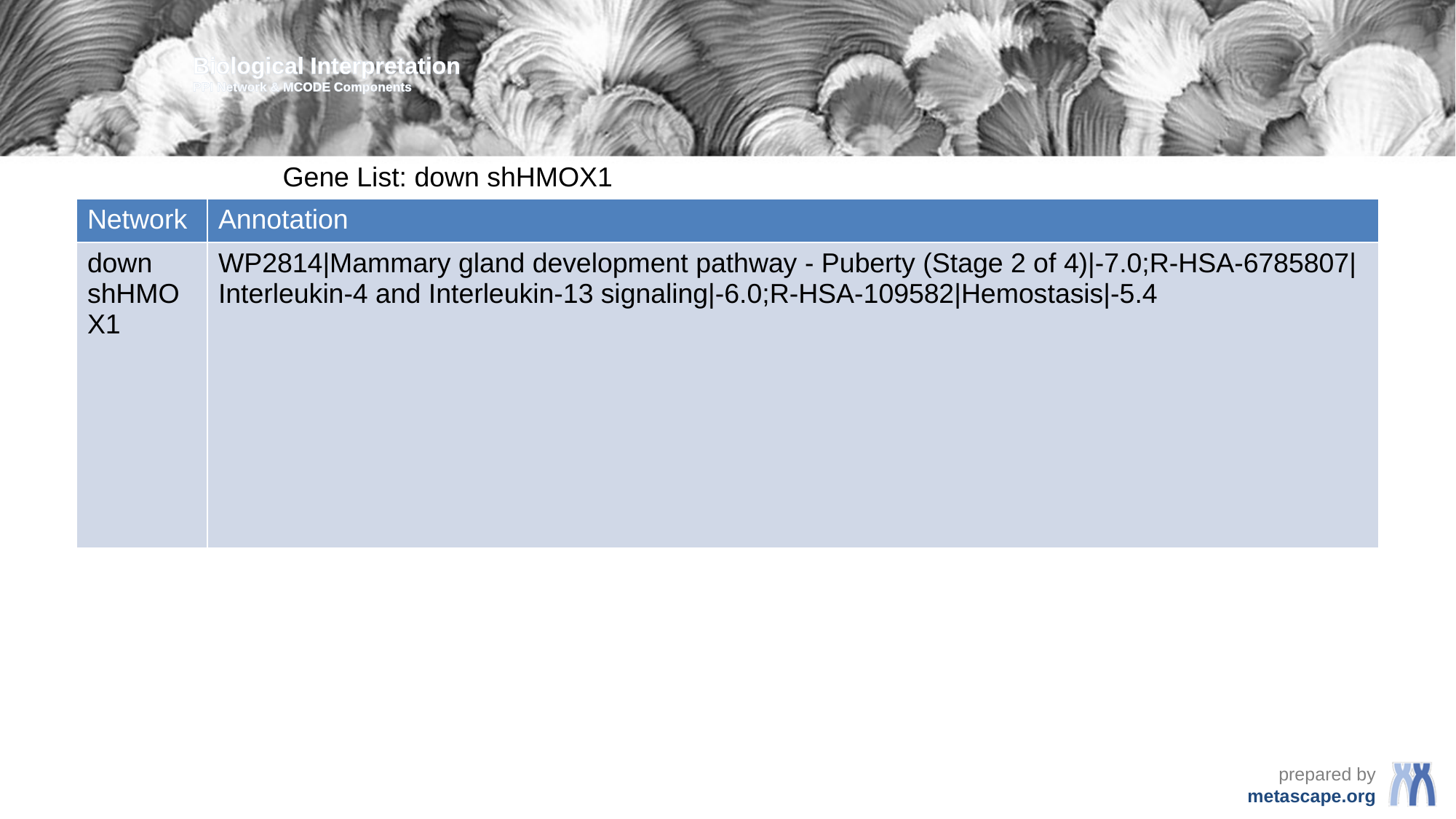

Biological Interpretation
PPI Network & MCODE Components
Gene List: down shHMOX1
| Network | Annotation |
| --- | --- |
| down shHMOX1 | WP2814|Mammary gland development pathway - Puberty (Stage 2 of 4)|-7.0;R-HSA-6785807|Interleukin-4 and Interleukin-13 signaling|-6.0;R-HSA-109582|Hemostasis|-5.4 |